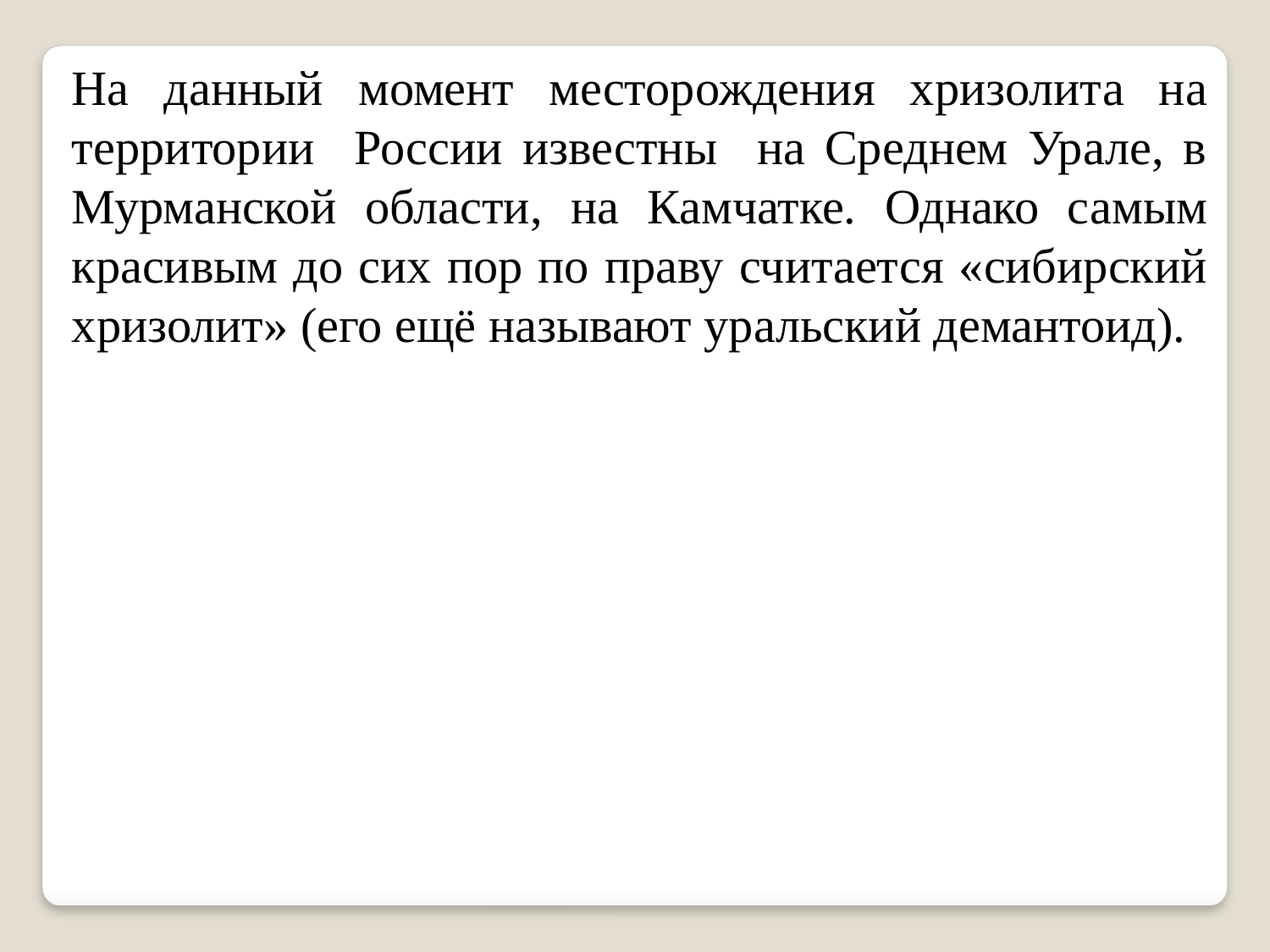

На данный момент месторождения хризолита на территории  России известны  на Среднем Урале, в Мурманской области, на Камчатке. Однако самым красивым до сих пор по праву считается «сибирский хризолит» (его ещё называют уральский демантоид).